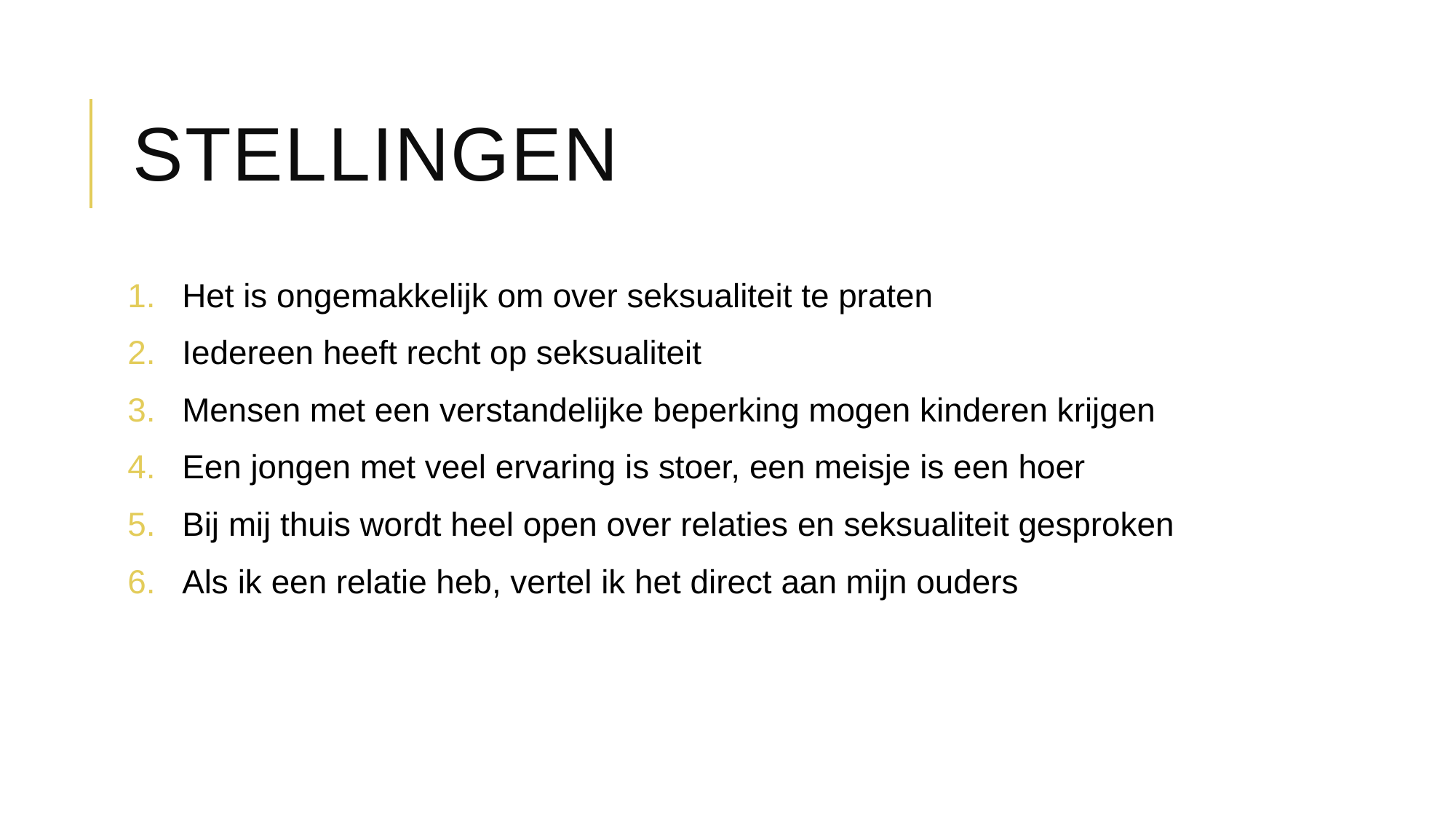

# Stellingen
Het is ongemakkelijk om over seksualiteit te praten
Iedereen heeft recht op seksualiteit
Mensen met een verstandelijke beperking mogen kinderen krijgen
Een jongen met veel ervaring is stoer, een meisje is een hoer
Bij mij thuis wordt heel open over relaties en seksualiteit gesproken
Als ik een relatie heb, vertel ik het direct aan mijn ouders